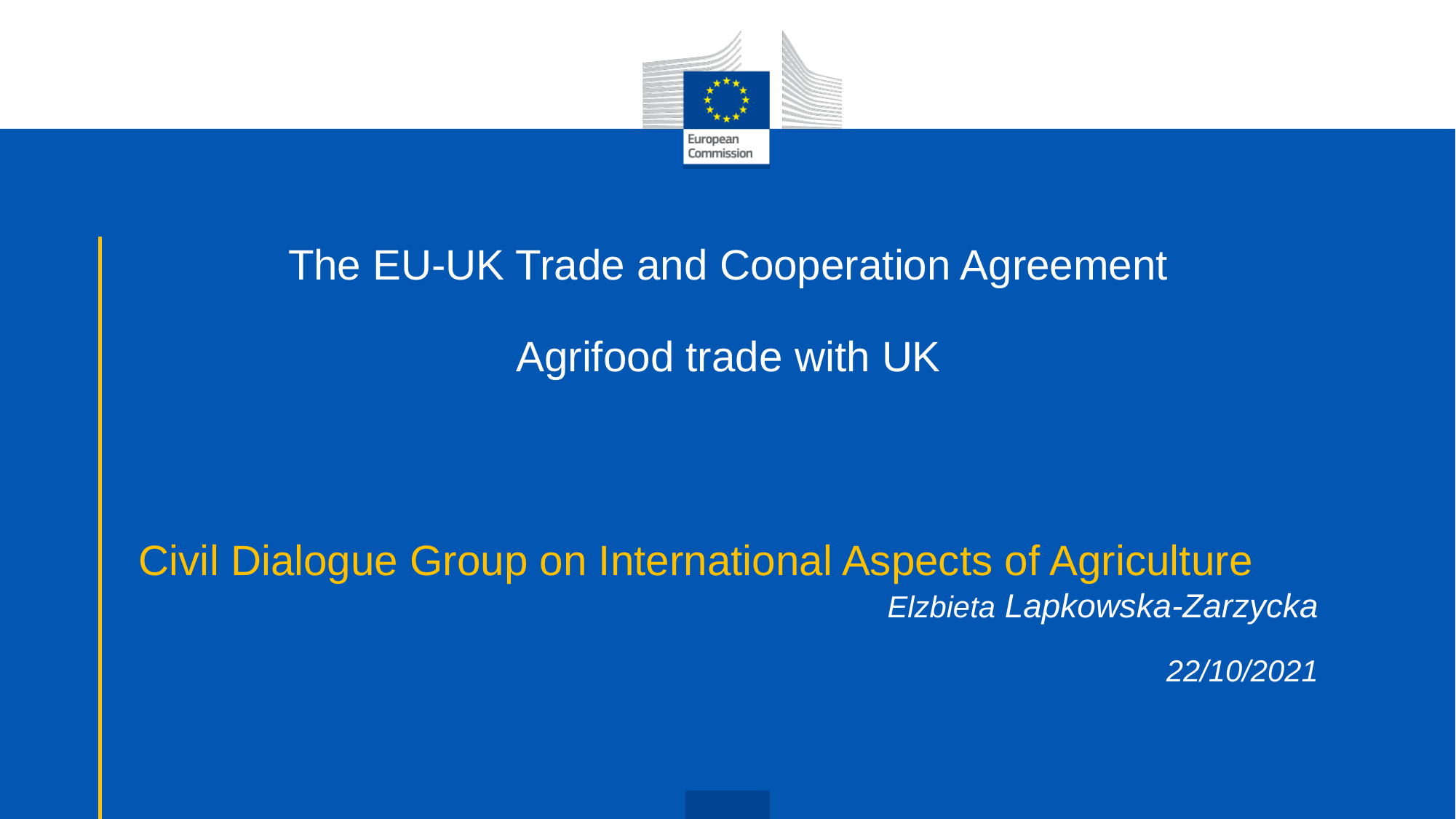

# The EU-UK Trade and Cooperation Agreement Agrifood trade with UK
Civil Dialogue Group on International Aspects of Agriculture
Elzbieta Lapkowska-Zarzycka
22/10/2021